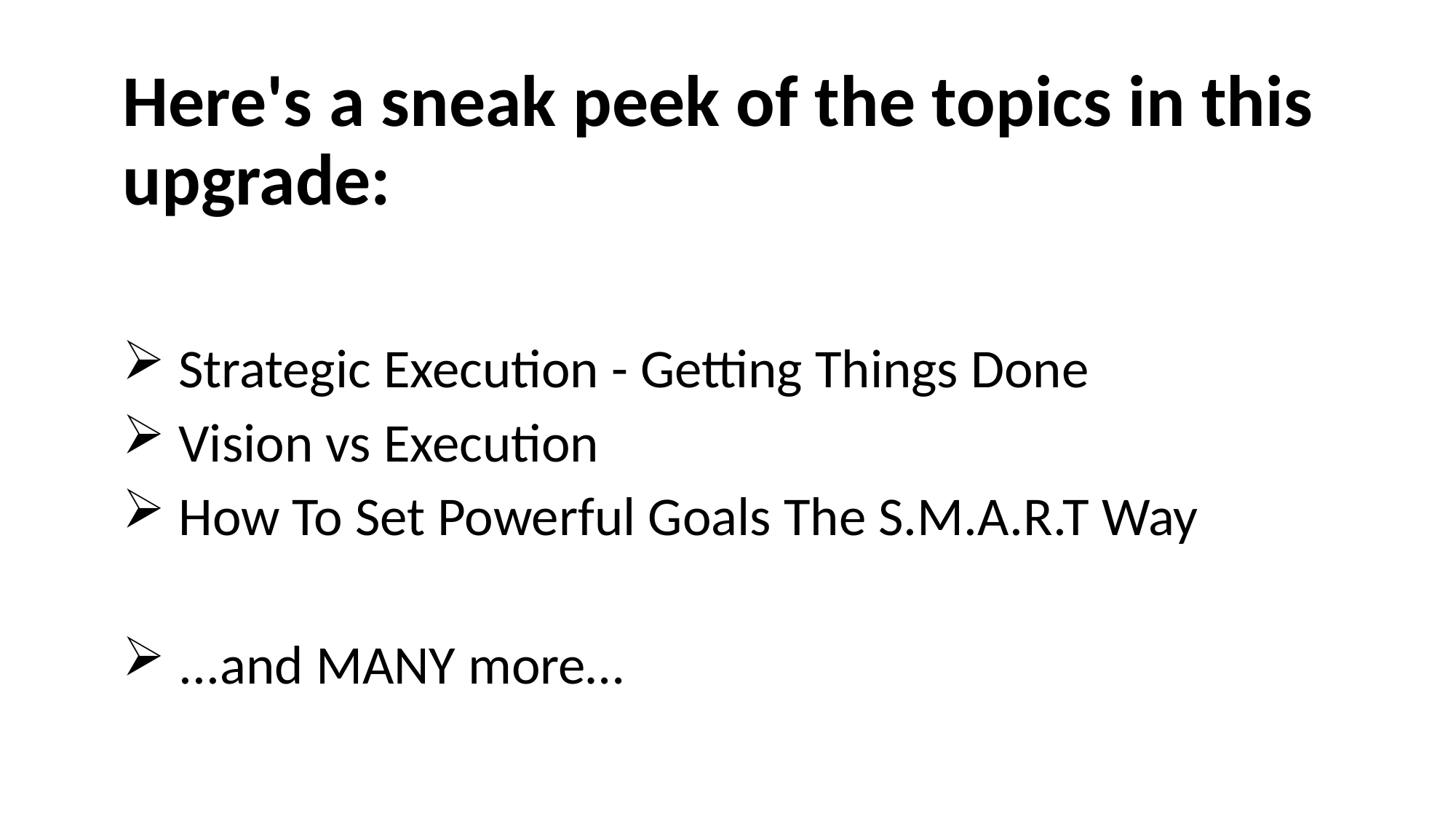

# Here's a sneak peek of the topics in this upgrade:
 Strategic Execution - Getting Things Done
 Vision vs Execution
 How To Set Powerful Goals The S.M.A.R.T Way

 ...and MANY more…